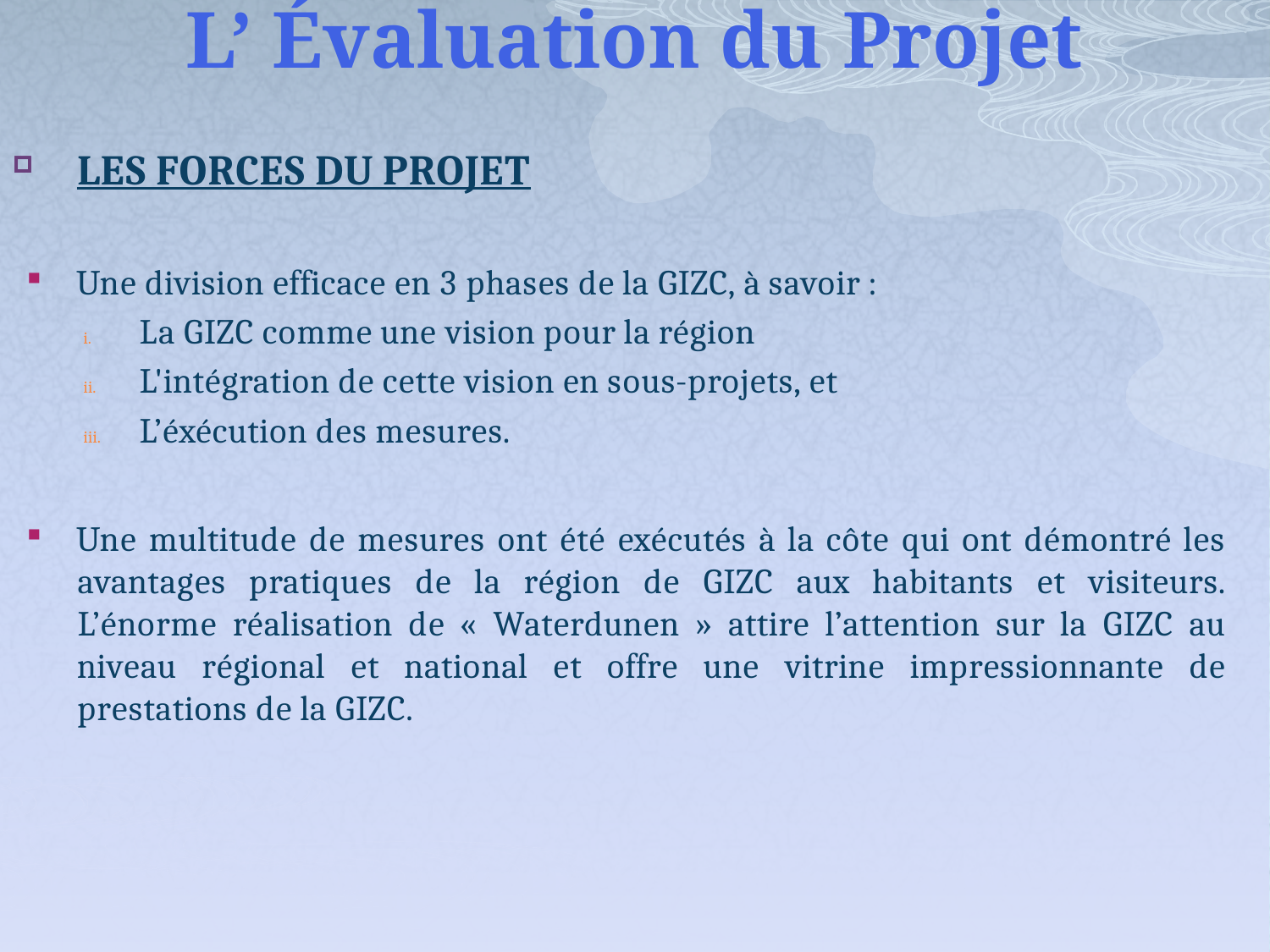

# L’ Évaluation du Projet
LES FORCES DU PROJET

Une division efficace en 3 phases de la GIZC, à savoir :
La GIZC comme une vision pour la région
L'intégration de cette vision en sous-projets, et
L’éxécution des mesures.

Une multitude de mesures ont été exécutés à la côte qui ont démontré les avantages pratiques de la région de GIZC aux habitants et visiteurs. L’énorme réalisation de « Waterdunen » attire l’attention sur la GIZC au niveau régional et national et offre une vitrine impressionnante de prestations de la GIZC.